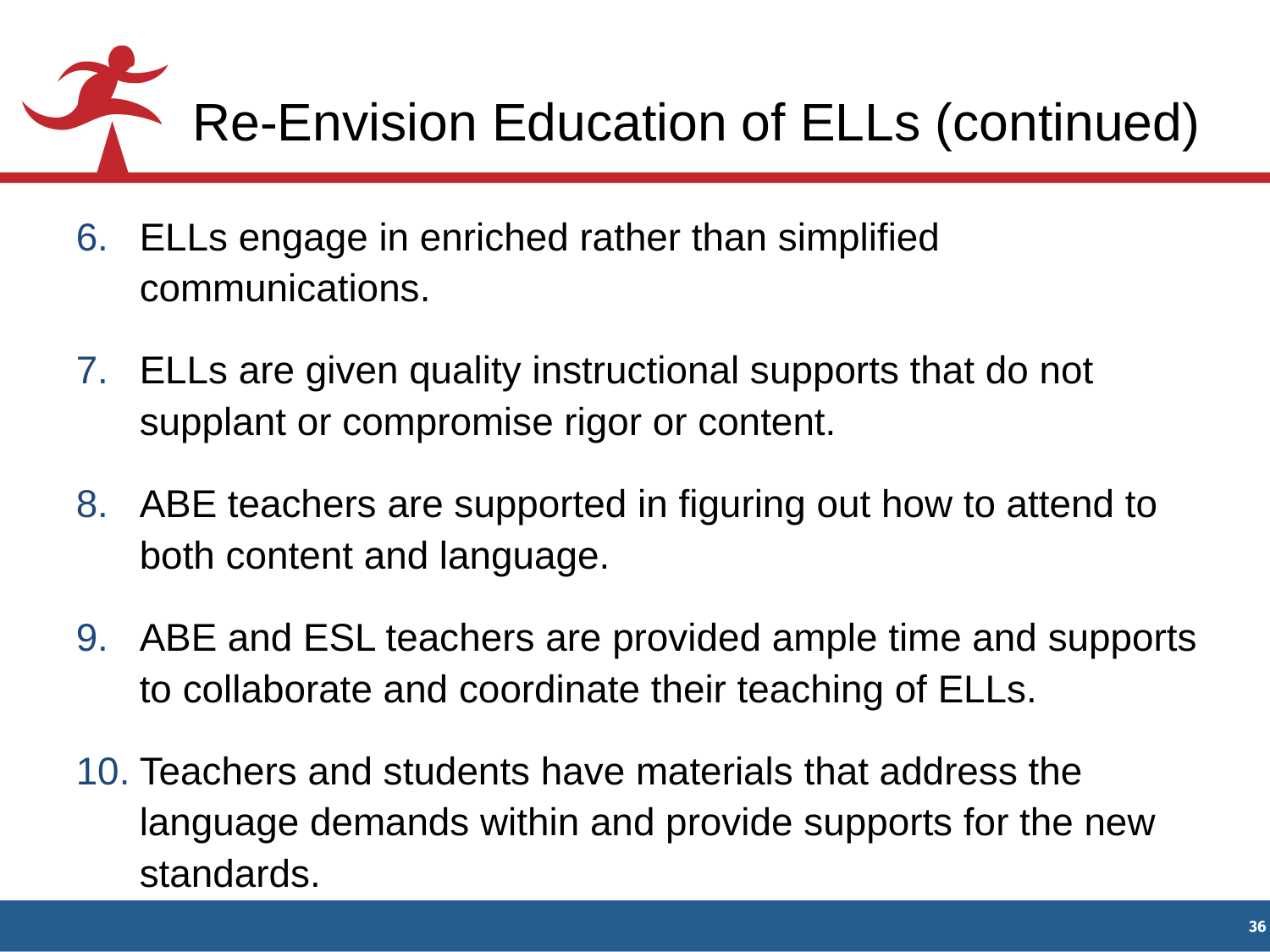

# Re-Envision Education of ELLs (continued)
ELLs engage in enriched rather than simplified communications.
ELLs are given quality instructional supports that do not supplant or compromise rigor or content.
ABE teachers are supported in figuring out how to attend to both content and language.
ABE and ESL teachers are provided ample time and supports to collaborate and coordinate their teaching of ELLs.
Teachers and students have materials that address the language demands within and provide supports for the new standards.